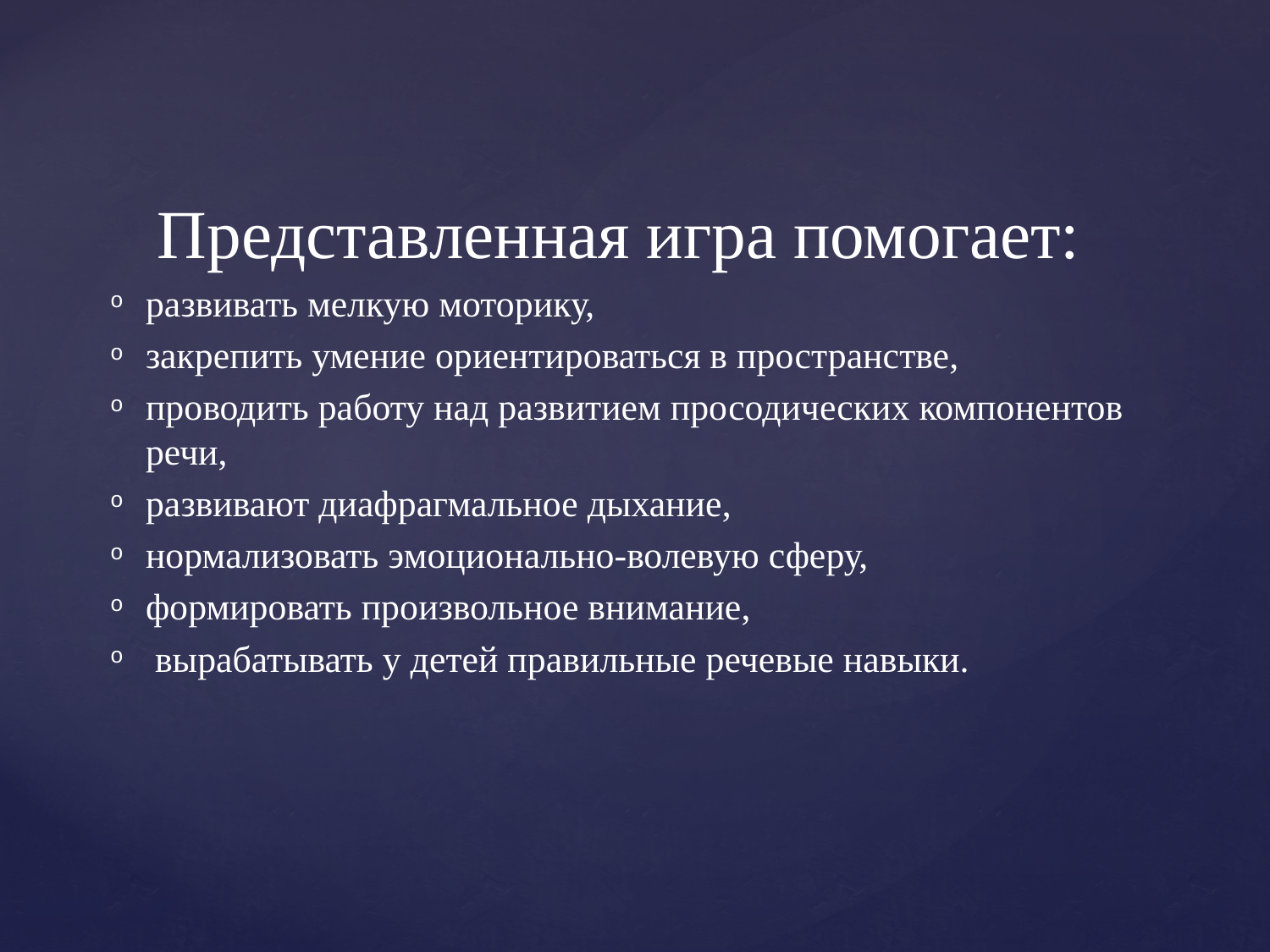

Представленная игра помогает:
развивать мелкую моторику,
закрепить умение ориентироваться в пространстве,
проводить работу над развитием просодических компонентов речи,
развивают диафрагмальное дыхание,
нормализовать эмоционально-волевую сферу,
формировать произвольное внимание,
 вырабатывать у детей правильные речевые навыки.